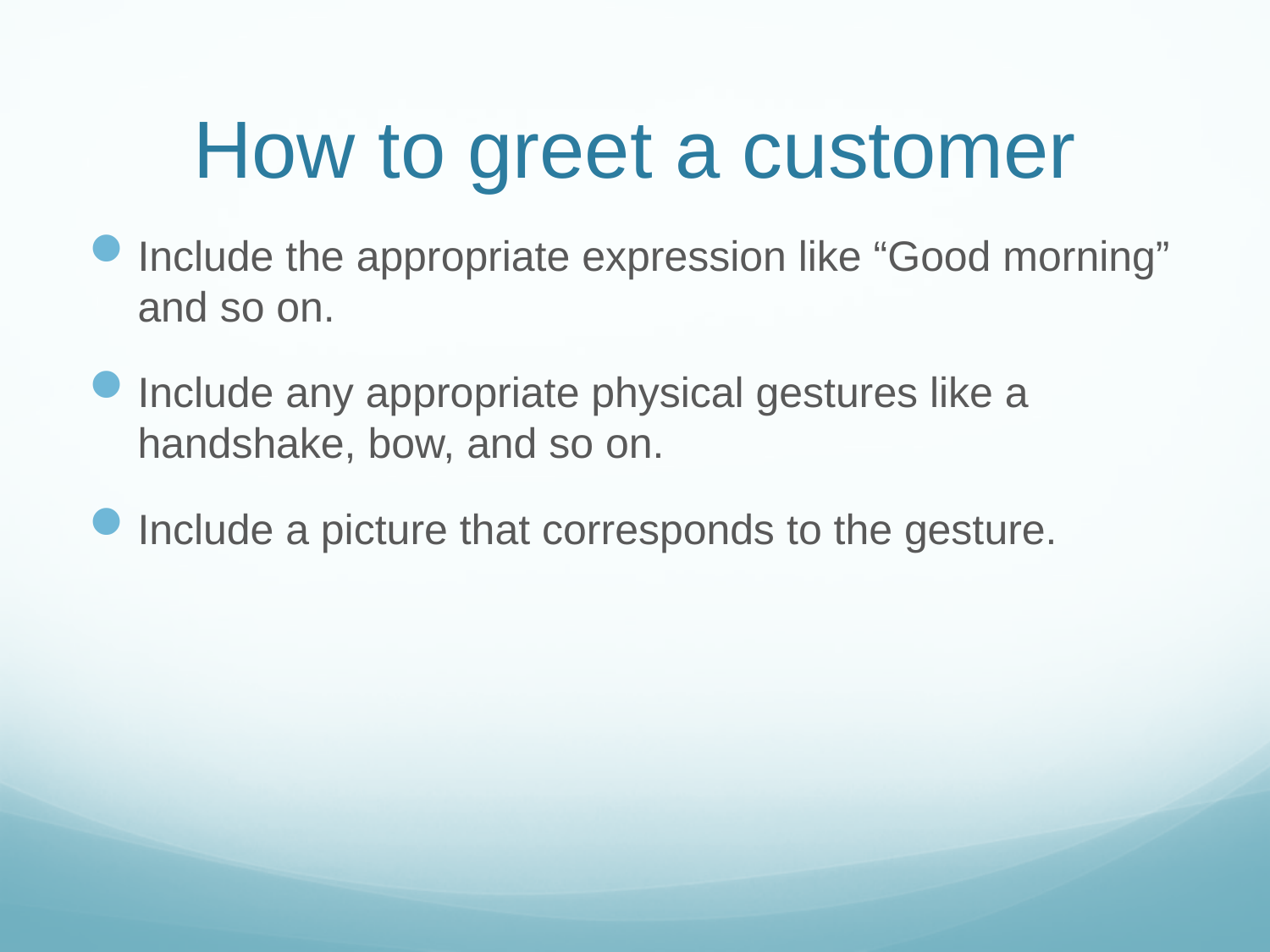

# How to greet a customer
Include the appropriate expression like “Good morning” and so on.
Include any appropriate physical gestures like a handshake, bow, and so on.
Include a picture that corresponds to the gesture.